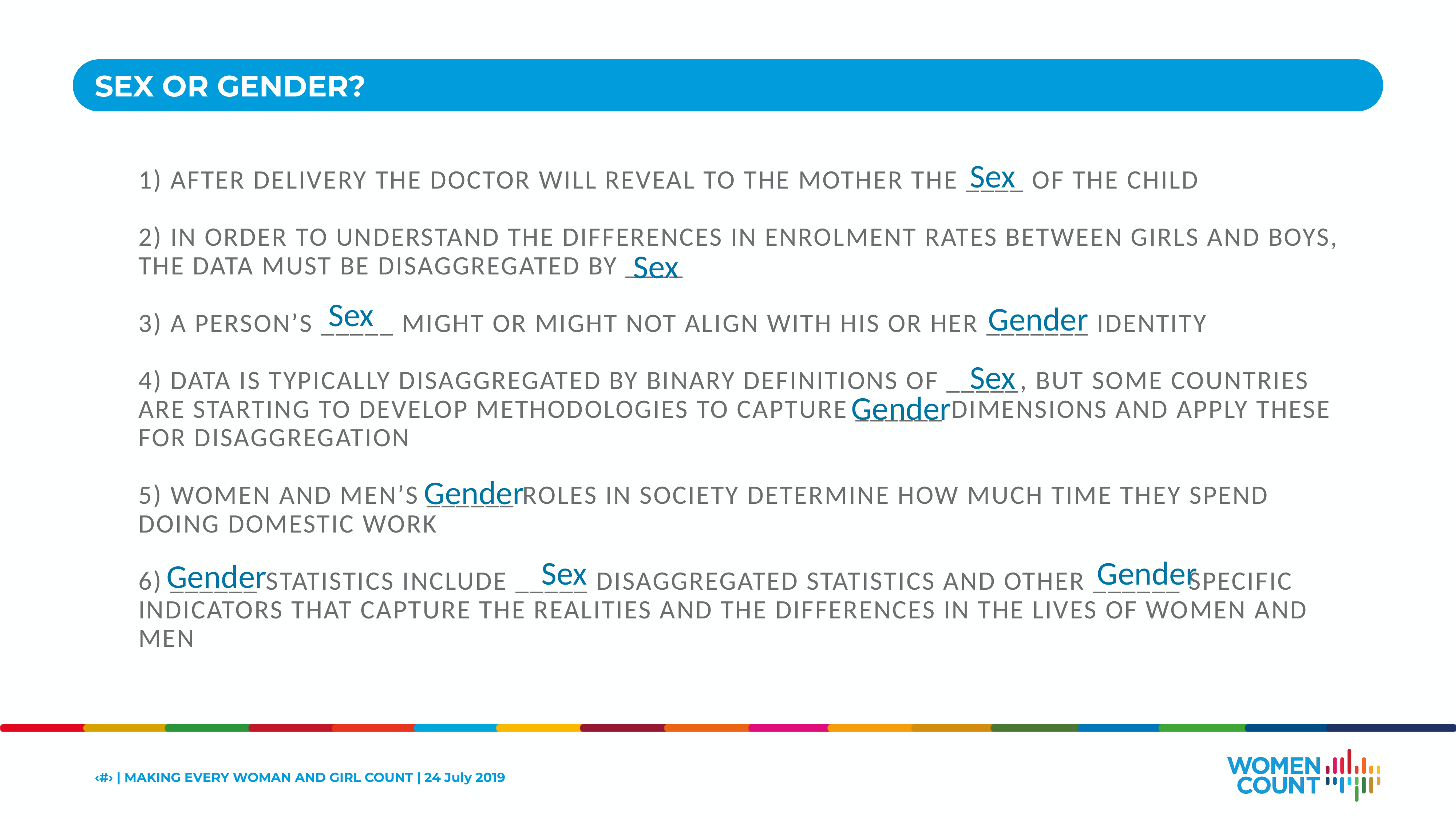

SEX OR GENDER?
1) After delivery the doctor will reveal to the mother the ____ of the child
2) In order to understand the differences in enrolment rates between girls and boys, the data must be disaggregated by ____
3) A person’s _____ might or might not align with his or her _______ identity
4) Data is typically disaggregated by binary definitions of _____, but some countries are starting to develop methodologies to capture ______ dimensions and apply these for disaggregation
5) Women and men’s ______ roles in society determine how much time they spend doing domestic work
6) ______ statistics include _____ disaggregated statistics and other ______ specific indicators that capture the realities and the differences in the lives of women and men
Sex
Sex
Sex
Gender
Sex
Gender
Gender
Sex
Gender
Gender
‹#› | MAKING EVERY WOMAN AND GIRL COUNT | 24 July 2019